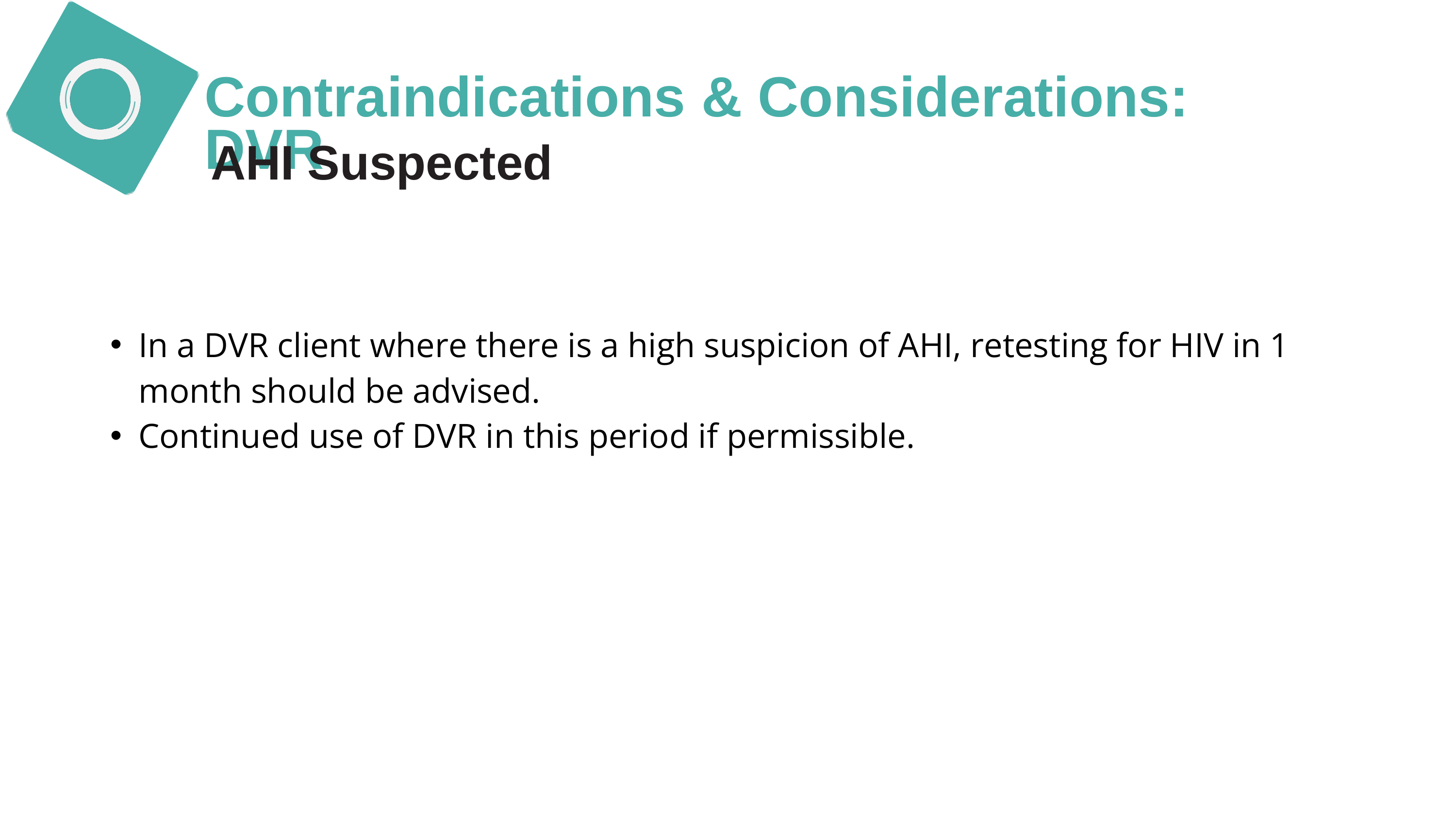

Contraindications & Considerations: DVR
AHI Suspected
In a DVR client where there is a high suspicion of AHI, retesting for HIV in 1 month should be advised.
Continued use of DVR in this period if permissible.